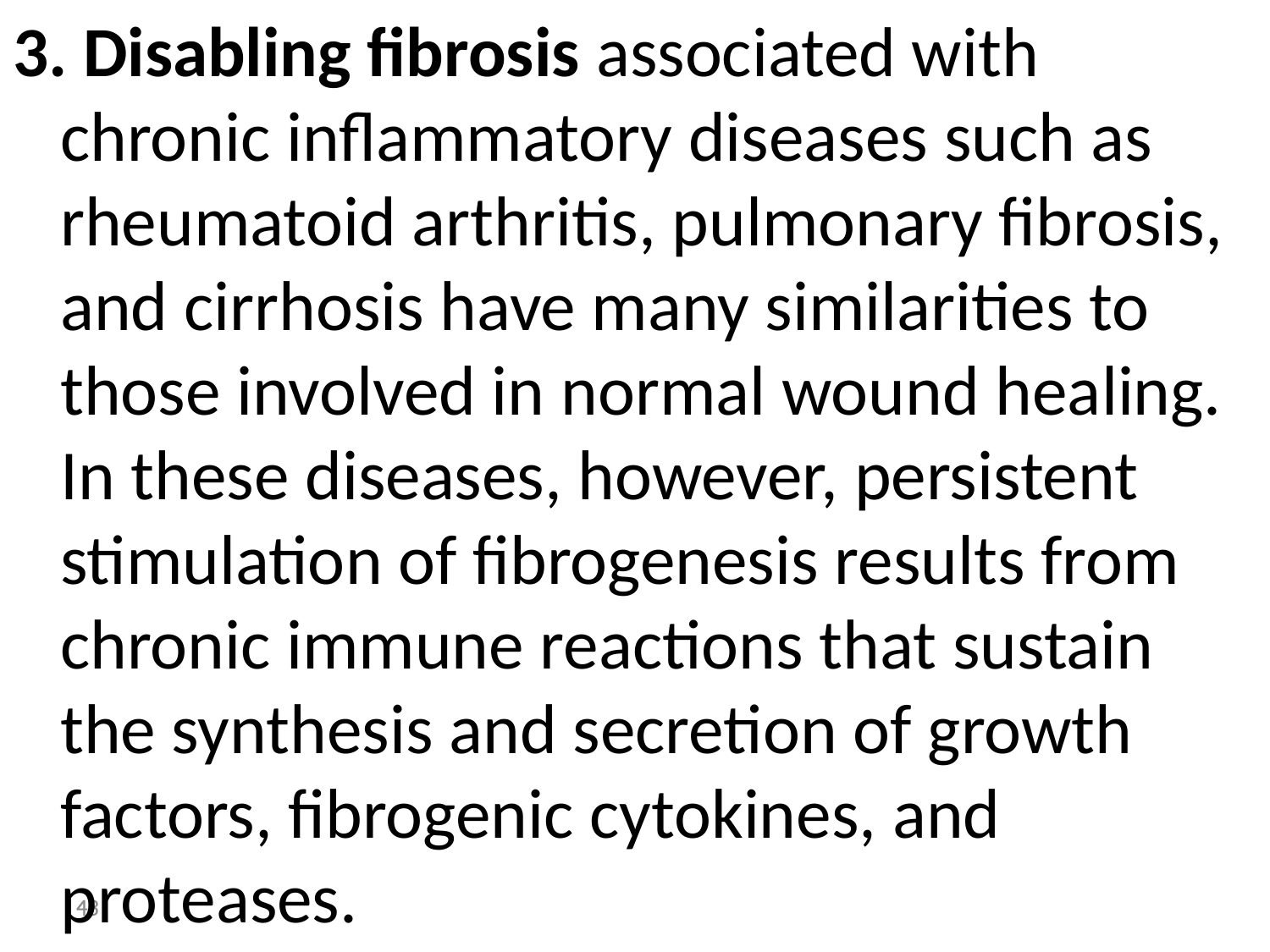

3. Disabling fibrosis associated with chronic inflammatory diseases such as rheumatoid arthritis, pulmonary fibrosis, and cirrhosis have many similarities to those involved in normal wound healing. In these diseases, however, persistent stimulation of fibrogenesis results from chronic immune reactions that sustain the synthesis and secretion of growth factors, fibrogenic cytokines, and proteases.

43